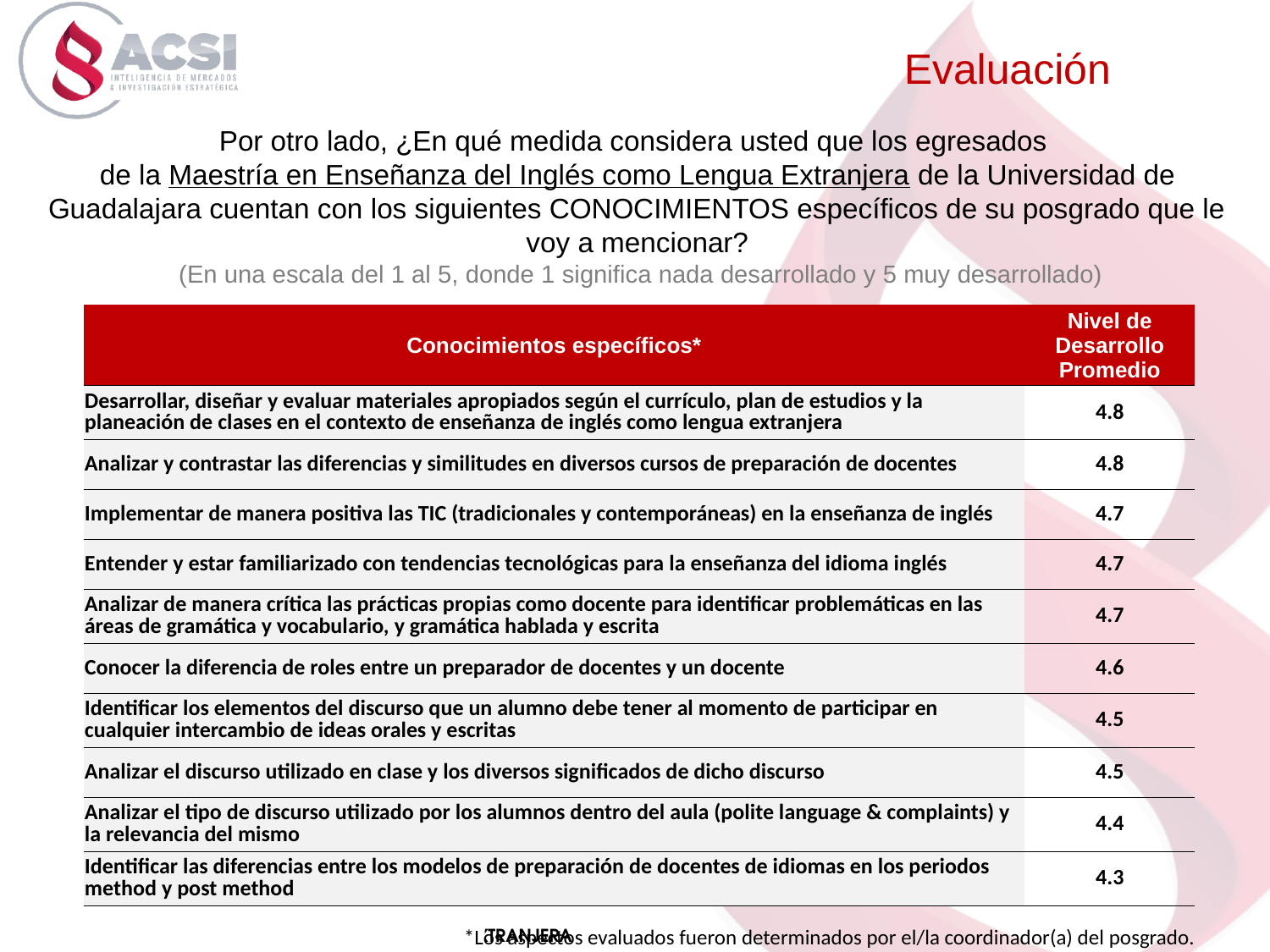

Evaluación
Por otro lado, ¿En qué medida considera usted que los egresados
de la Maestría en Enseñanza del Inglés como Lengua Extranjera de la Universidad de Guadalajara cuentan con los siguientes CONOCIMIENTOS específicos de su posgrado que le voy a mencionar?
 (En una escala del 1 al 5, donde 1 significa nada desarrollado y 5 muy desarrollado)
| Conocimientos específicos\* | Nivel de Desarrollo Promedio |
| --- | --- |
| Desarrollar, diseñar y evaluar materiales apropiados según el currículo, plan de estudios y la planeación de clases en el contexto de enseñanza de inglés como lengua extranjera | 4.8 |
| Analizar y contrastar las diferencias y similitudes en diversos cursos de preparación de docentes | 4.8 |
| Implementar de manera positiva las TIC (tradicionales y contemporáneas) en la enseñanza de inglés | 4.7 |
| Entender y estar familiarizado con tendencias tecnológicas para la enseñanza del idioma inglés | 4.7 |
| Analizar de manera crítica las prácticas propias como docente para identificar problemáticas en las áreas de gramática y vocabulario, y gramática hablada y escrita | 4.7 |
| Conocer la diferencia de roles entre un preparador de docentes y un docente | 4.6 |
| Identificar los elementos del discurso que un alumno debe tener al momento de participar en cualquier intercambio de ideas orales y escritas | 4.5 |
| Analizar el discurso utilizado en clase y los diversos significados de dicho discurso | 4.5 |
| Analizar el tipo de discurso utilizado por los alumnos dentro del aula (polite language & complaints) y la relevancia del mismo | 4.4 |
| Identificar las diferencias entre los modelos de preparación de docentes de idiomas en los periodos method y post method | 4.3 |

*Los aspectos evaluados fueron determinados por el/la coordinador(a) del posgrado.